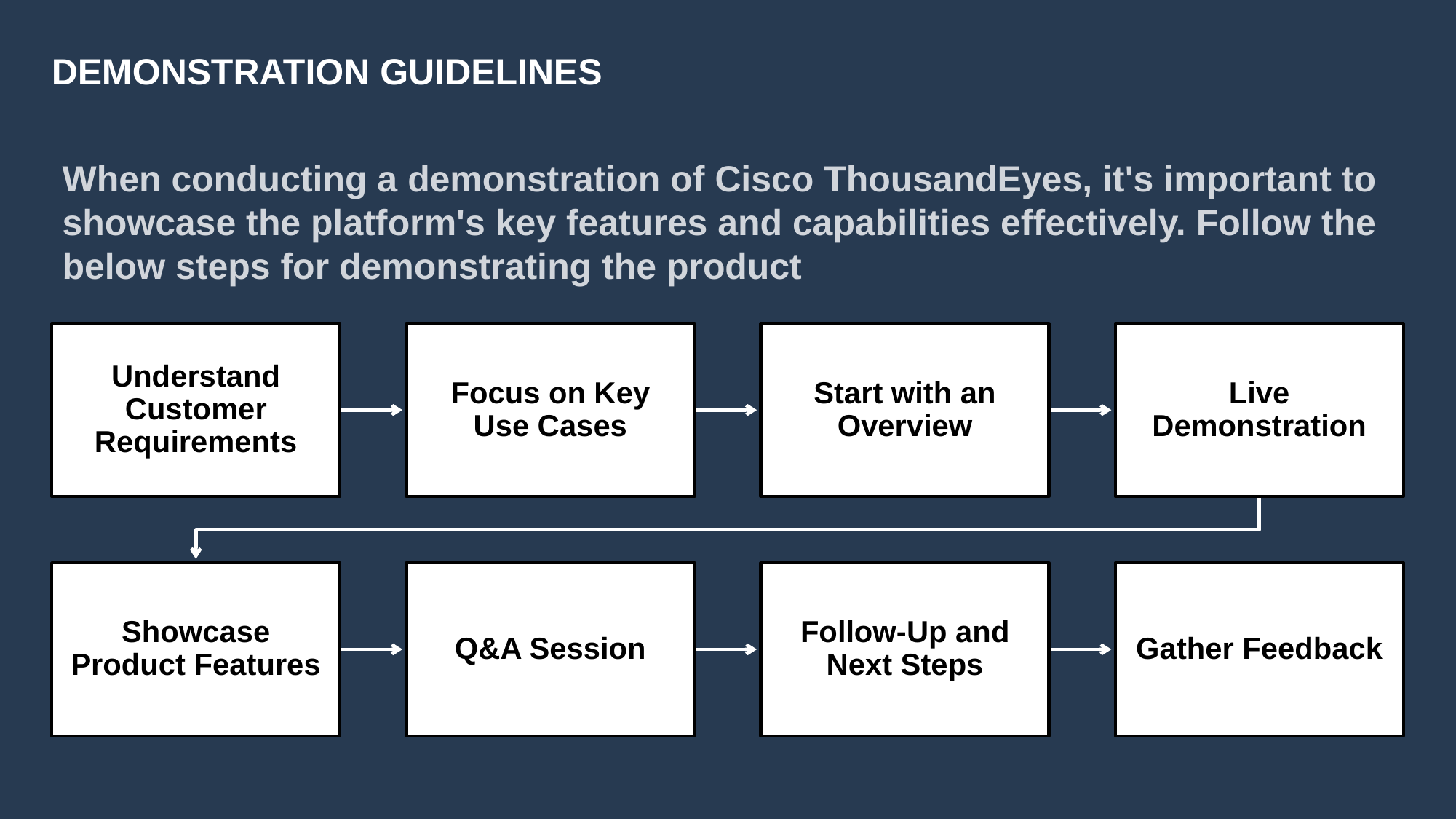

# Demonstration Guidelines
When conducting a demonstration of Cisco ThousandEyes, it's important to showcase the platform's key features and capabilities effectively. Follow the below steps for demonstrating the product

Understand Customer Requirements

Focus on Key Use Cases

Start with an Overview

Live Demonstration

Showcase Product Features

Q&A Session

Follow-Up and Next Steps
Gather Feedback